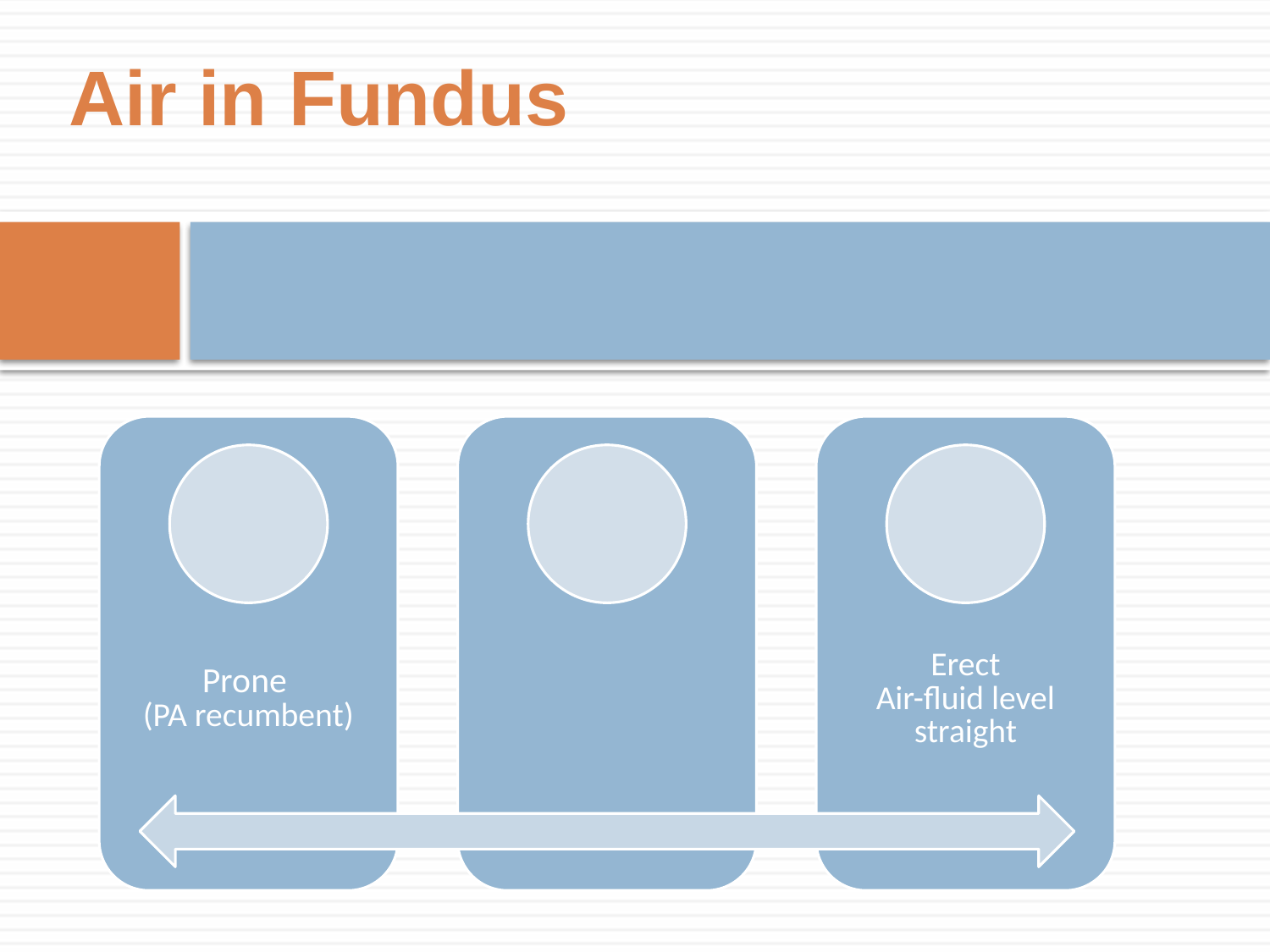

Air in Fundus
#
Prone
(PA recumbent)
Erect
Air-fluid level straight
recumbent